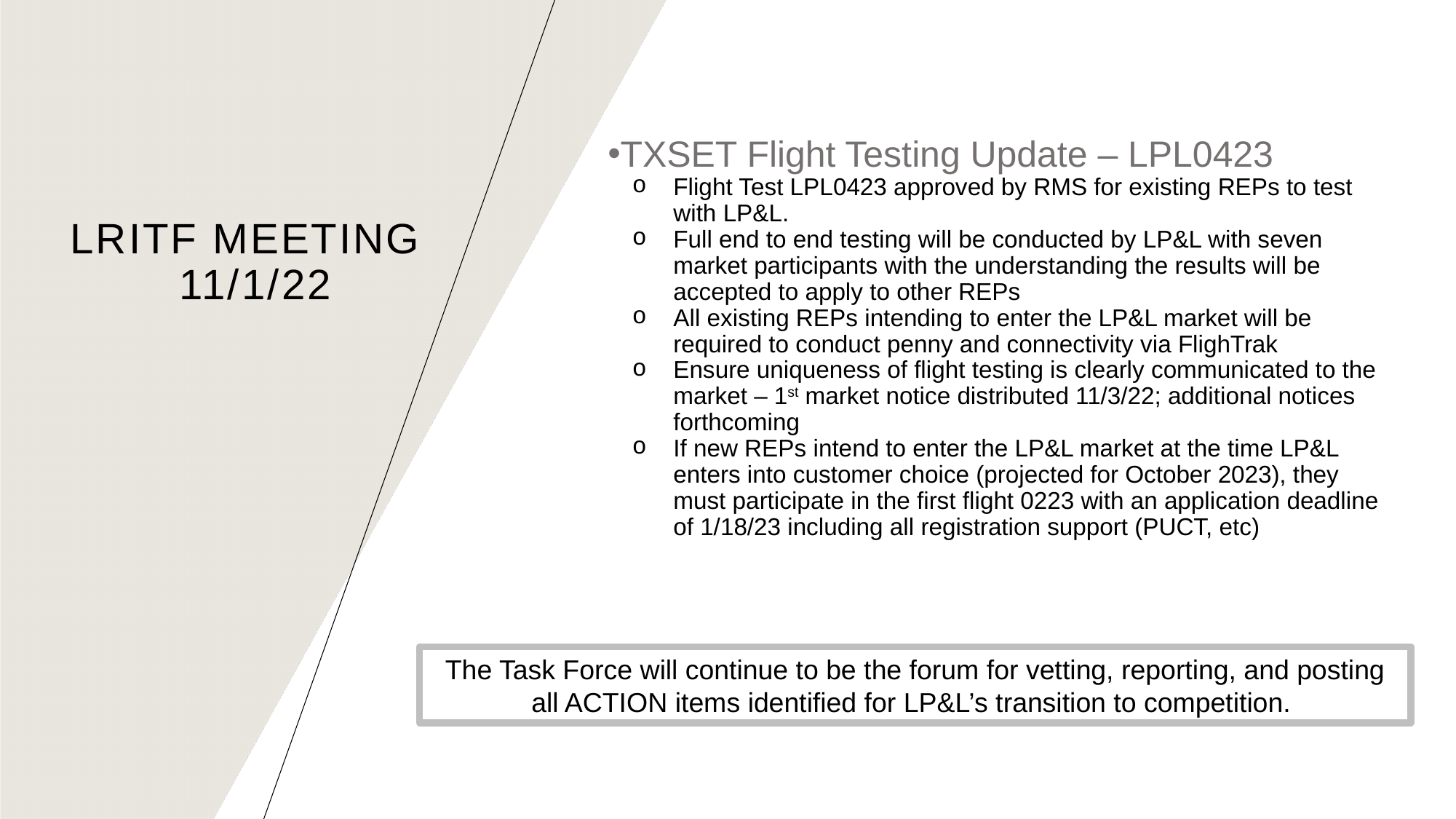

# LRITF Meeting 11/1/22
TXSET Flight Testing Update – LPL0423
Flight Test LPL0423 approved by RMS for existing REPs to test with LP&L.
Full end to end testing will be conducted by LP&L with seven market participants with the understanding the results will be accepted to apply to other REPs
All existing REPs intending to enter the LP&L market will be required to conduct penny and connectivity via FlighTrak
Ensure uniqueness of flight testing is clearly communicated to the market – 1st market notice distributed 11/3/22; additional notices forthcoming
If new REPs intend to enter the LP&L market at the time LP&L enters into customer choice (projected for October 2023), they must participate in the first flight 0223 with an application deadline of 1/18/23 including all registration support (PUCT, etc)

The Task Force will continue to be the forum for vetting, reporting, and posting all ACTION items identified for LP&L’s transition to competition.